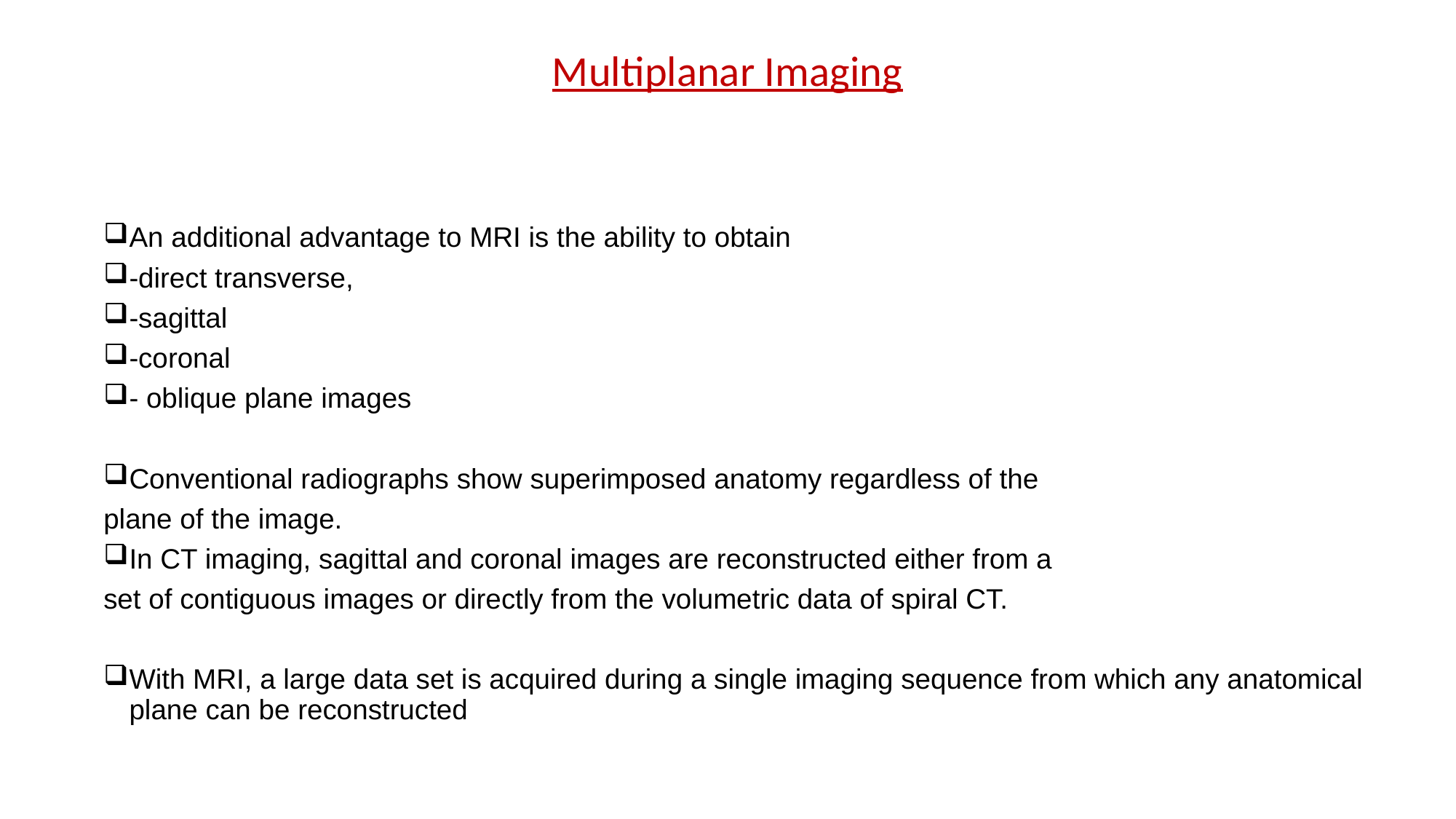

# Multiplanar Imaging
An additional advantage to MRI is the ability to obtain
-direct transverse,
-sagittal
-coronal
- oblique plane images

Conventional radiographs show superimposed anatomy regardless of the
plane of the image.
In CT imaging, sagittal and coronal images are reconstructed either from a
set of contiguous images or directly from the volumetric data of spiral CT.

With MRI, a large data set is acquired during a single imaging sequence from which any anatomical plane can be reconstructed